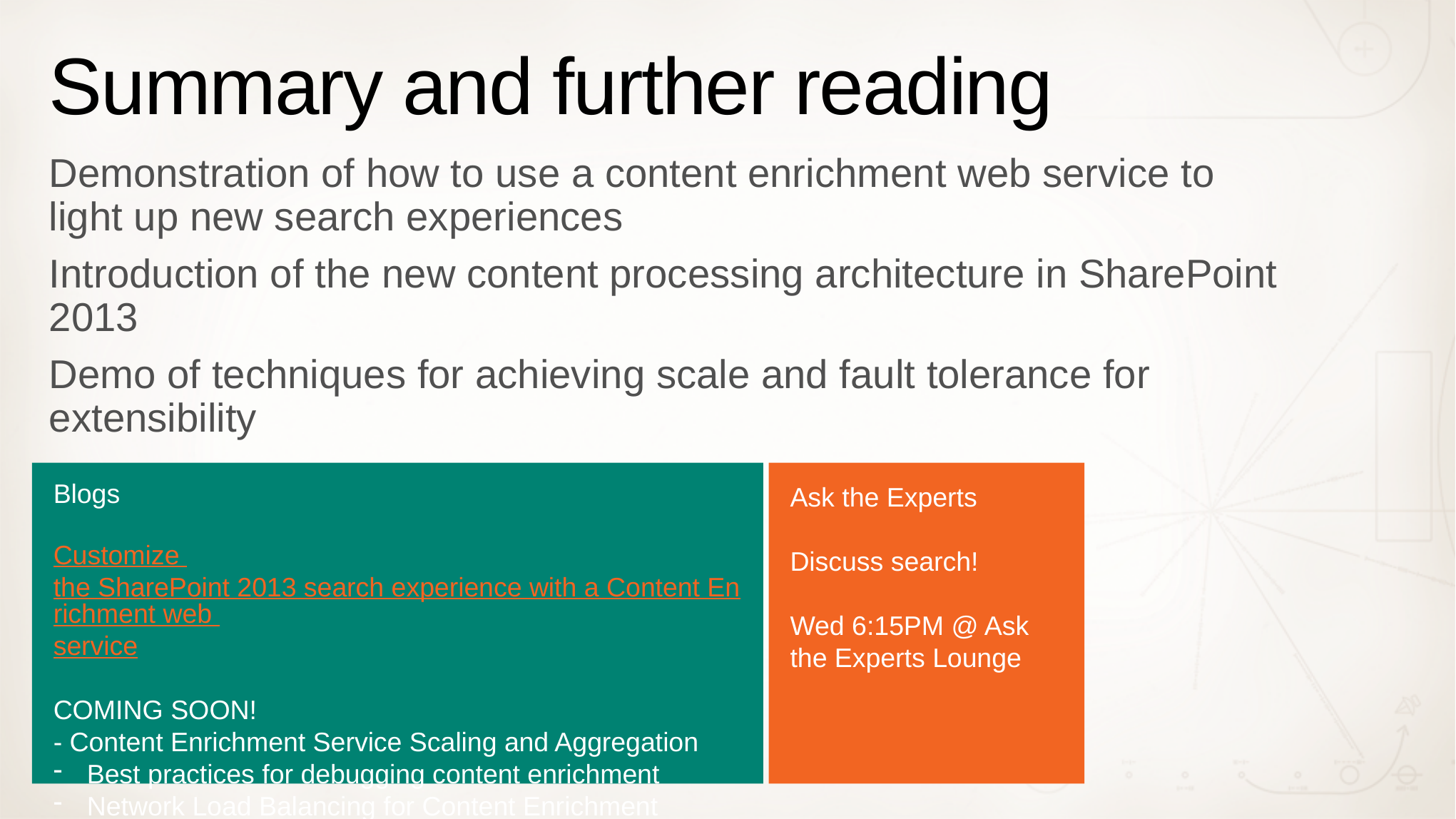

# Summary and further reading
Demonstration of how to use a content enrichment web service to light up new search experiences
Introduction of the new content processing architecture in SharePoint 2013
Demo of techniques for achieving scale and fault tolerance for extensibility

Blogs

Customize the SharePoint 2013 search experience with a Content Enrichment web service

COMING SOON!
- Content Enrichment Service Scaling and Aggregation
Best practices for debugging content enrichment
Network Load Balancing for Content Enrichment

Ask the Experts

Discuss search!

Wed 6:15PM @ Ask the Experts Lounge